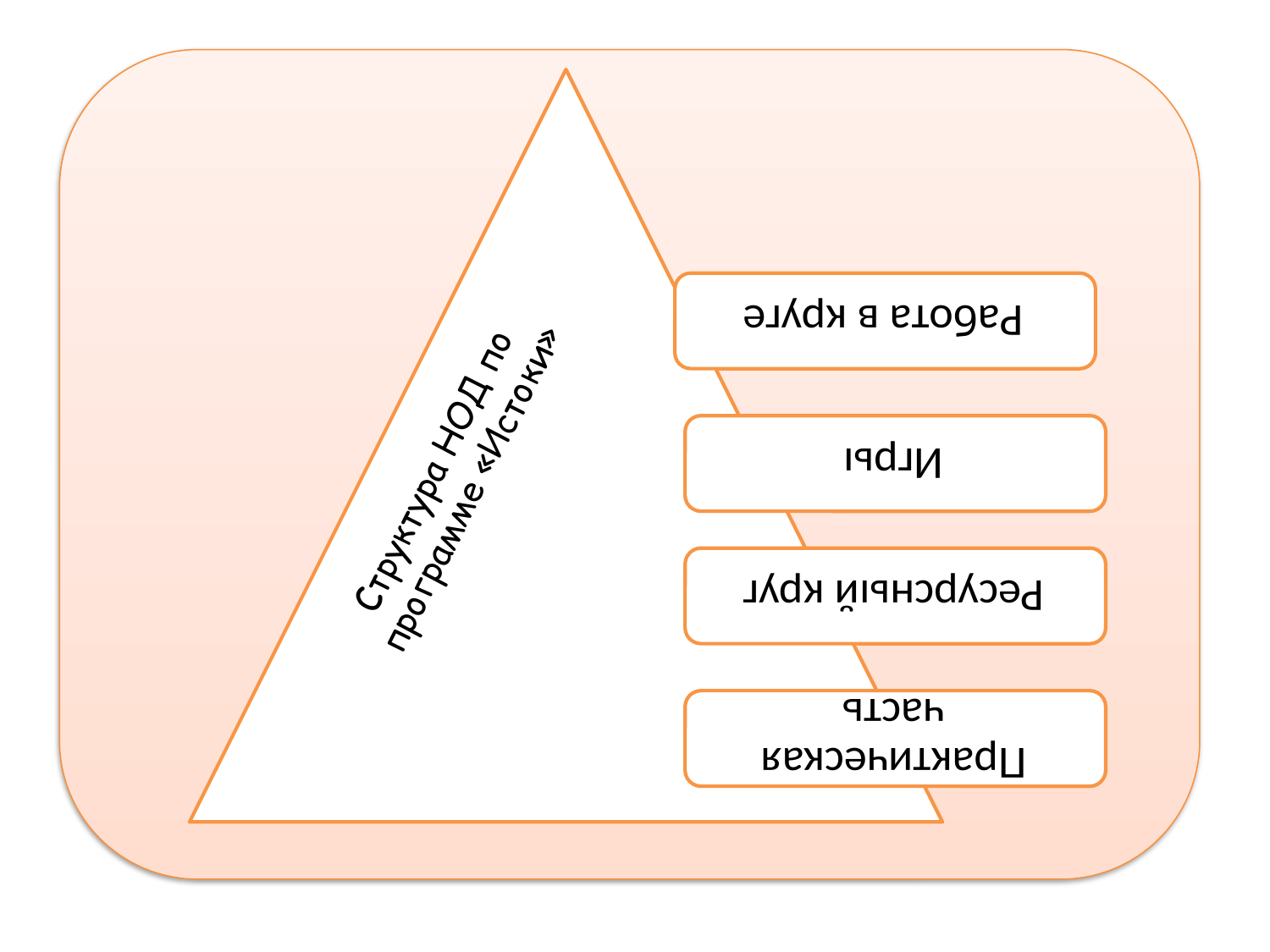

Работа в круге
Игры
Ресурсный круг
Практическая часть
Структура НОД по программе «Истоки»